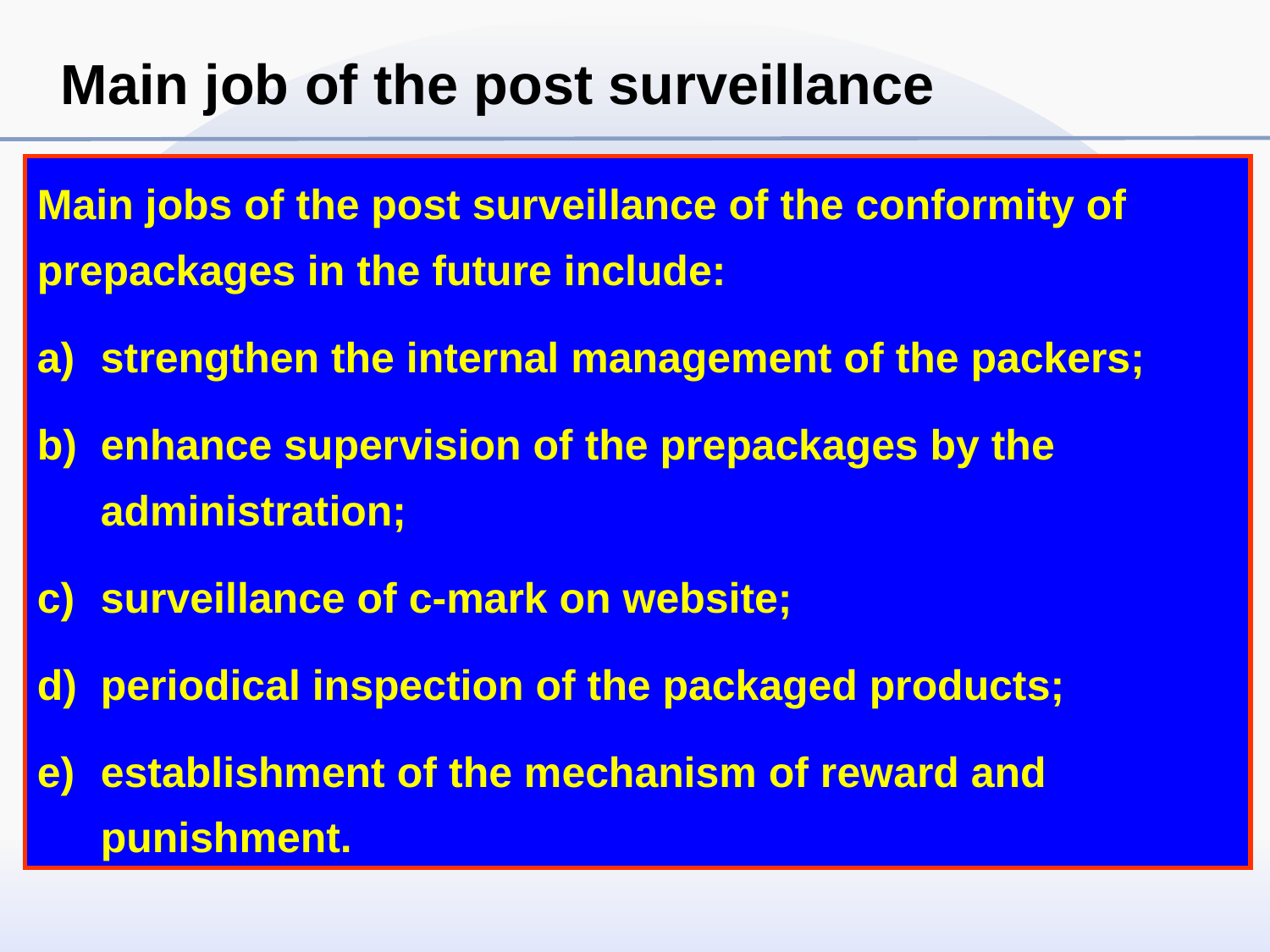

Main job of the post surveillance
Main jobs of the post surveillance of the conformity of prepackages in the future include:
strengthen the internal management of the packers;
enhance supervision of the prepackages by the administration;
surveillance of c-mark on website;
periodical inspection of the packaged products;
establishment of the mechanism of reward and punishment.